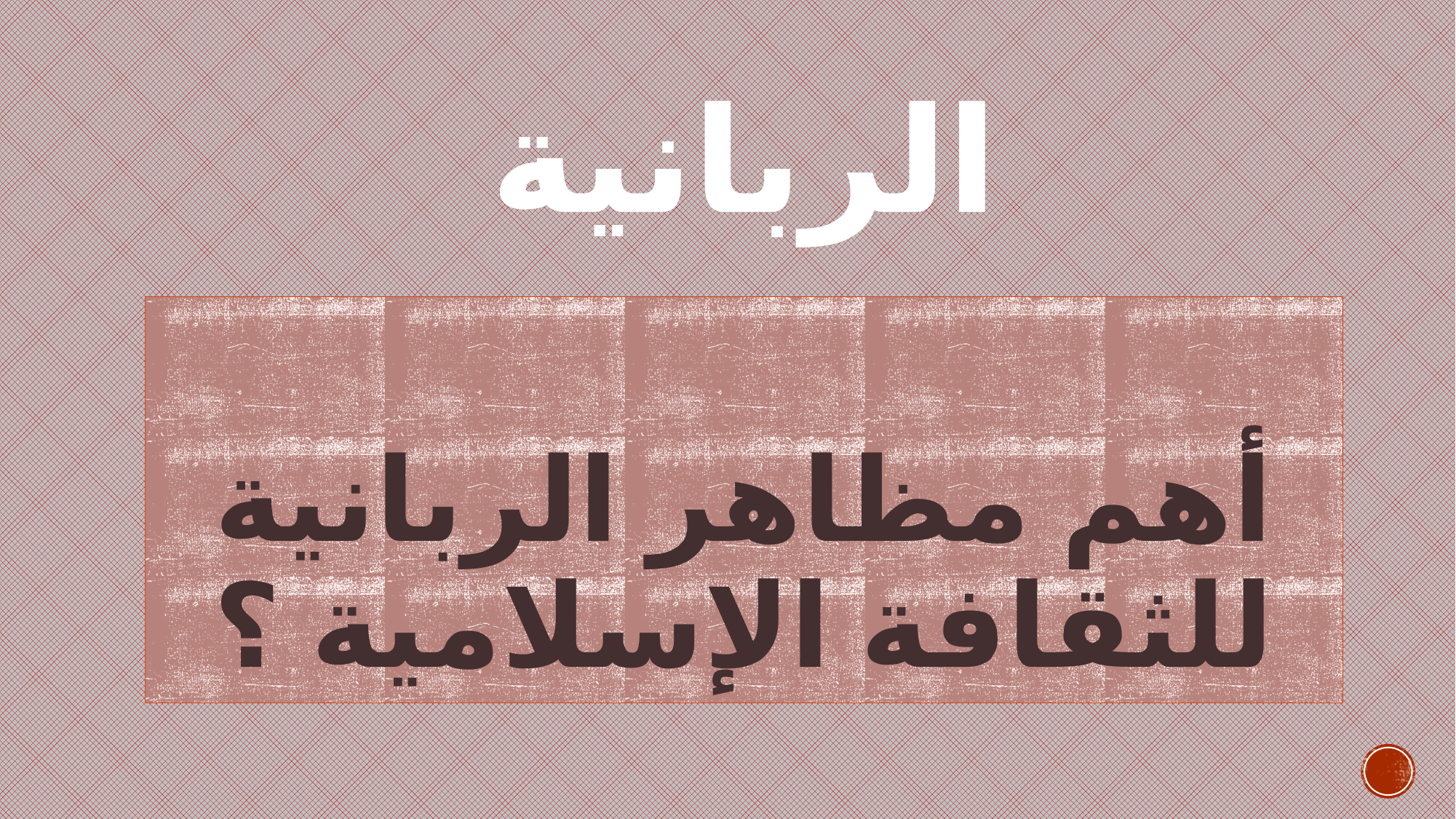

# الربانية

أهم مظاهر الربانية للثقافة الإسلامية ؟